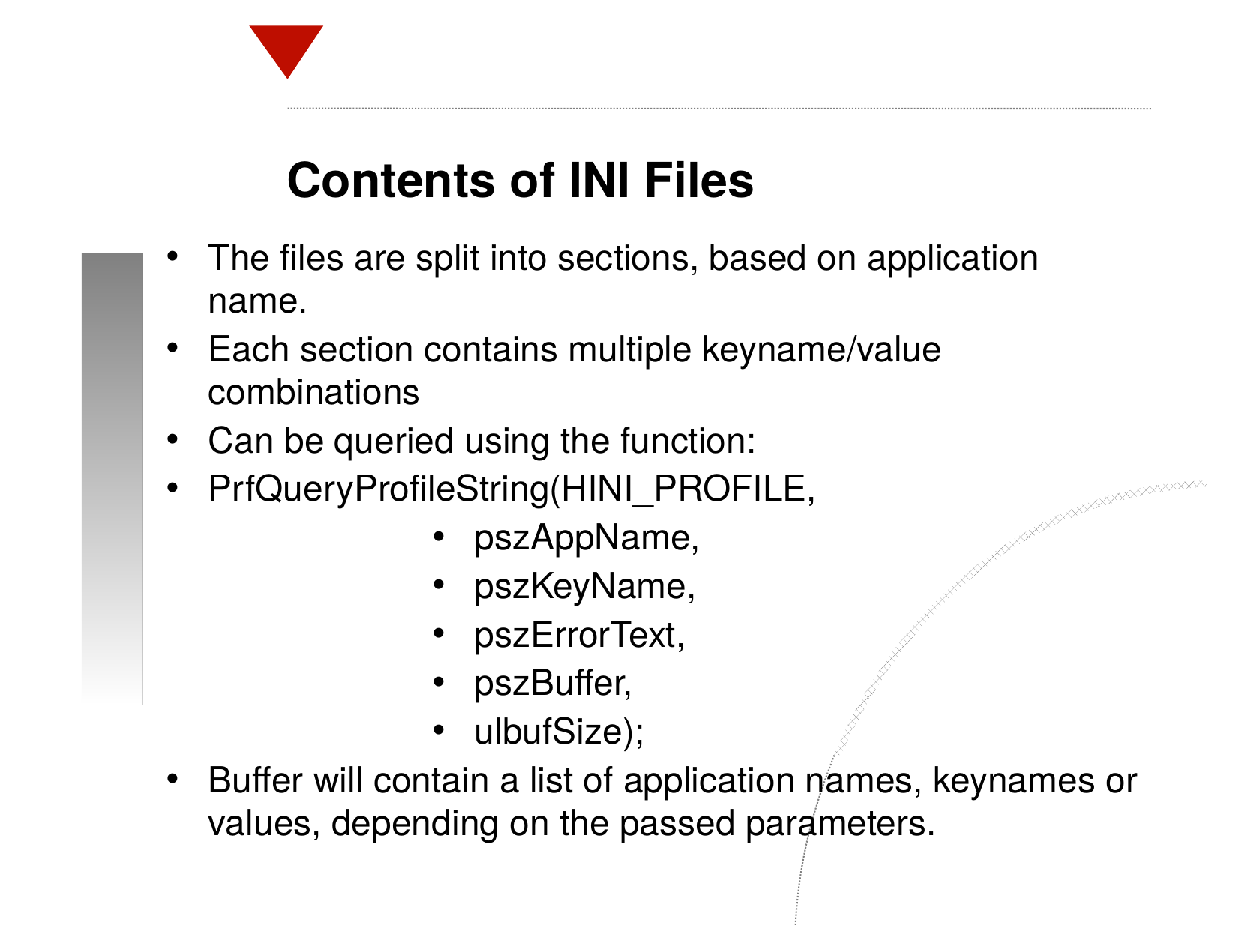

Contents of INI Files
The files are split into sections, based on application name.
Each section contains multiple keyname/value combinations
Can be queried using the function:
PrfQueryProfileString(HINI_PROFILE,
pszAppName,
pszKeyName,
pszErrorText,
pszBuffer,
ulbufSize);
Buffer will contain a list of application names, keynames or values, depending on the passed parameters.